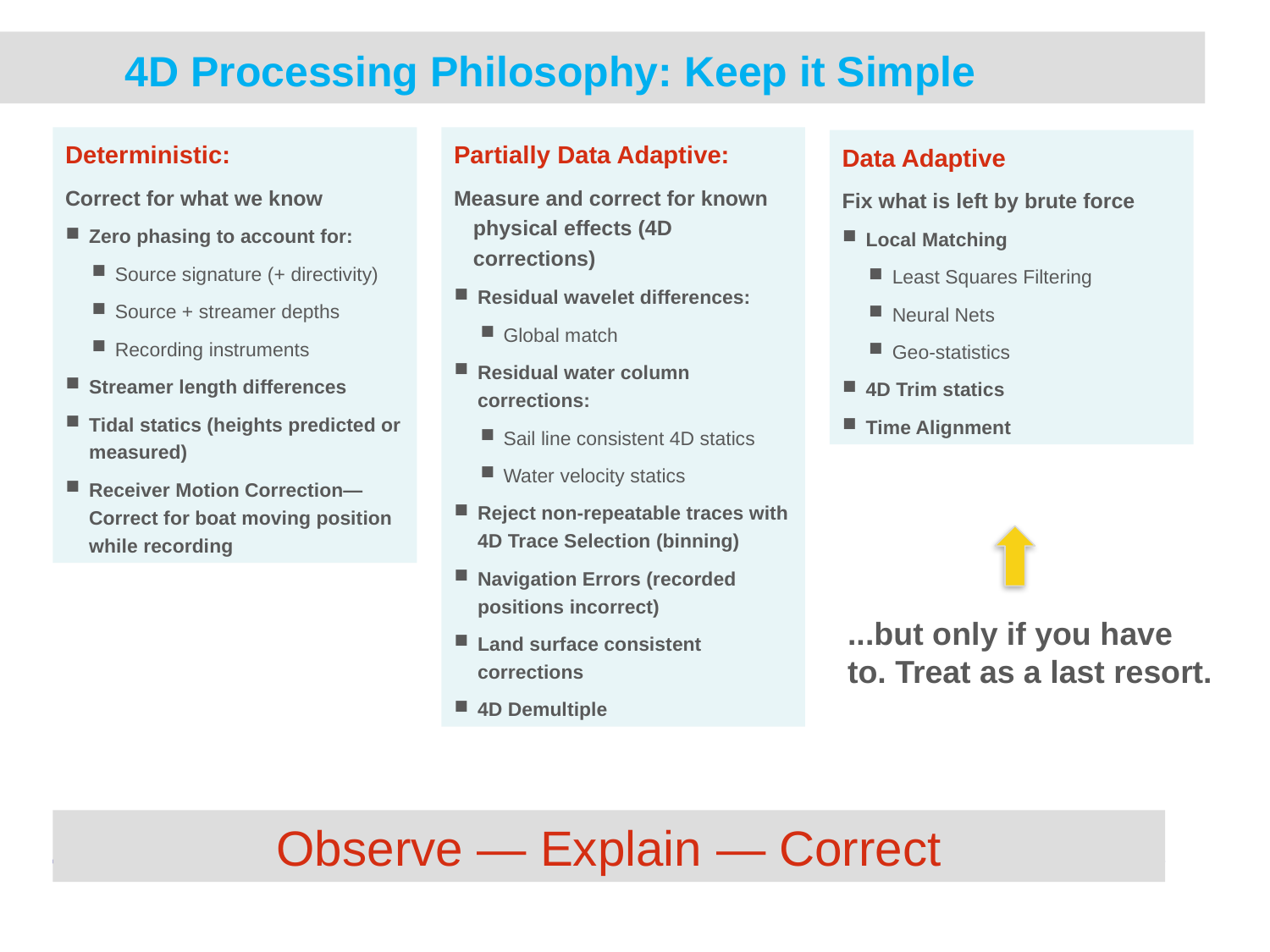

# 4D Processing Philosophy: Keep it Simple
Deterministic:
Correct for what we know
Zero phasing to account for:
Source signature (+ directivity)
Source + streamer depths
Recording instruments
Streamer length differences
Tidal statics (heights predicted or measured)
Receiver Motion Correction—Correct for boat moving position while recording
Partially Data Adaptive:
Measure and correct for known physical effects (4D corrections)
Residual wavelet differences:
Global match
Residual water column corrections:
Sail line consistent 4D statics
Water velocity statics
Reject non-repeatable traces with 4D Trace Selection (binning)
Navigation Errors (recorded positions incorrect)
Land surface consistent corrections
4D Demultiple
Data Adaptive
Fix what is left by brute force
Local Matching
Least Squares Filtering
Neural Nets
Geo-statistics
4D Trim statics
Time Alignment

...but only if you have to. Treat as a last resort.
Processing Difficulty
Observe — Explain — Correct